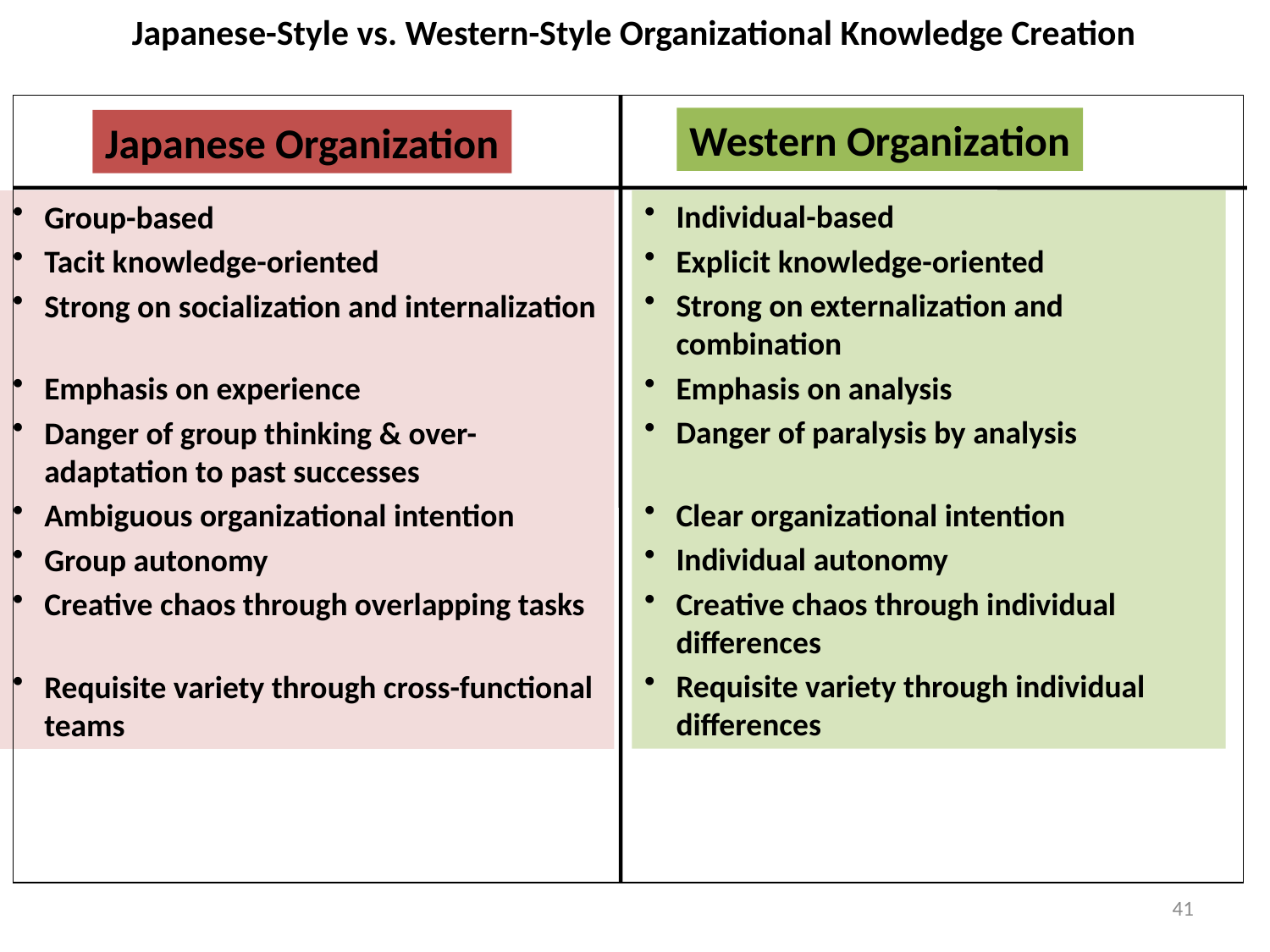

Japanese-Style vs. Western-Style Organizational Knowledge Creation

Western Organization
Japanese Organization

Individual-based
Explicit knowledge-oriented
Strong on externalization and combination
Emphasis on analysis
Danger of paralysis by analysis

Clear organizational intention
Individual autonomy
Creative chaos through individual differences
Requisite variety through individual differences
Group-based
Tacit knowledge-oriented
Strong on socialization and internalization
Emphasis on experience
Danger of group thinking & over-adaptation to past successes
Ambiguous organizational intention
Group autonomy
Creative chaos through overlapping tasks
Requisite variety through cross-functional teams
41